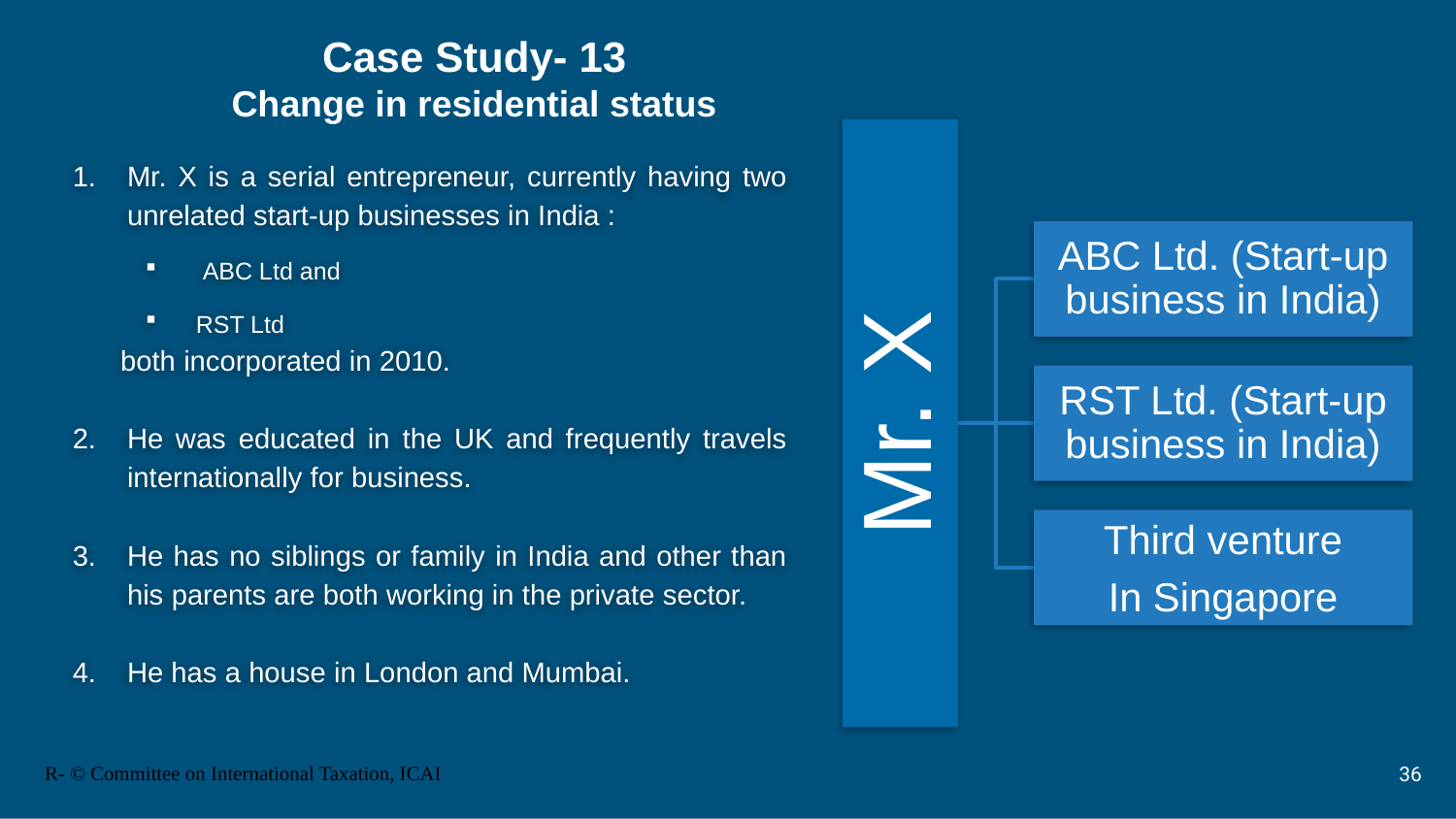

Case Study- 13
Change in residential status

Mr. X
ABC Ltd. (Start-up business in India)
RST Ltd. (Start-up business in India)

Third venture
In Singapore

Mr. X is a serial entrepreneur, currently having two unrelated start-up businesses in India :
 ABC Ltd and
RST Ltd
      both incorporated in 2010.

He was educated in the UK and frequently travels internationally for business.

He has no siblings or family in India and other than his parents are both working in the private sector.

He has a house in London and Mumbai.

36
R- © Committee on International Taxation, ICAI